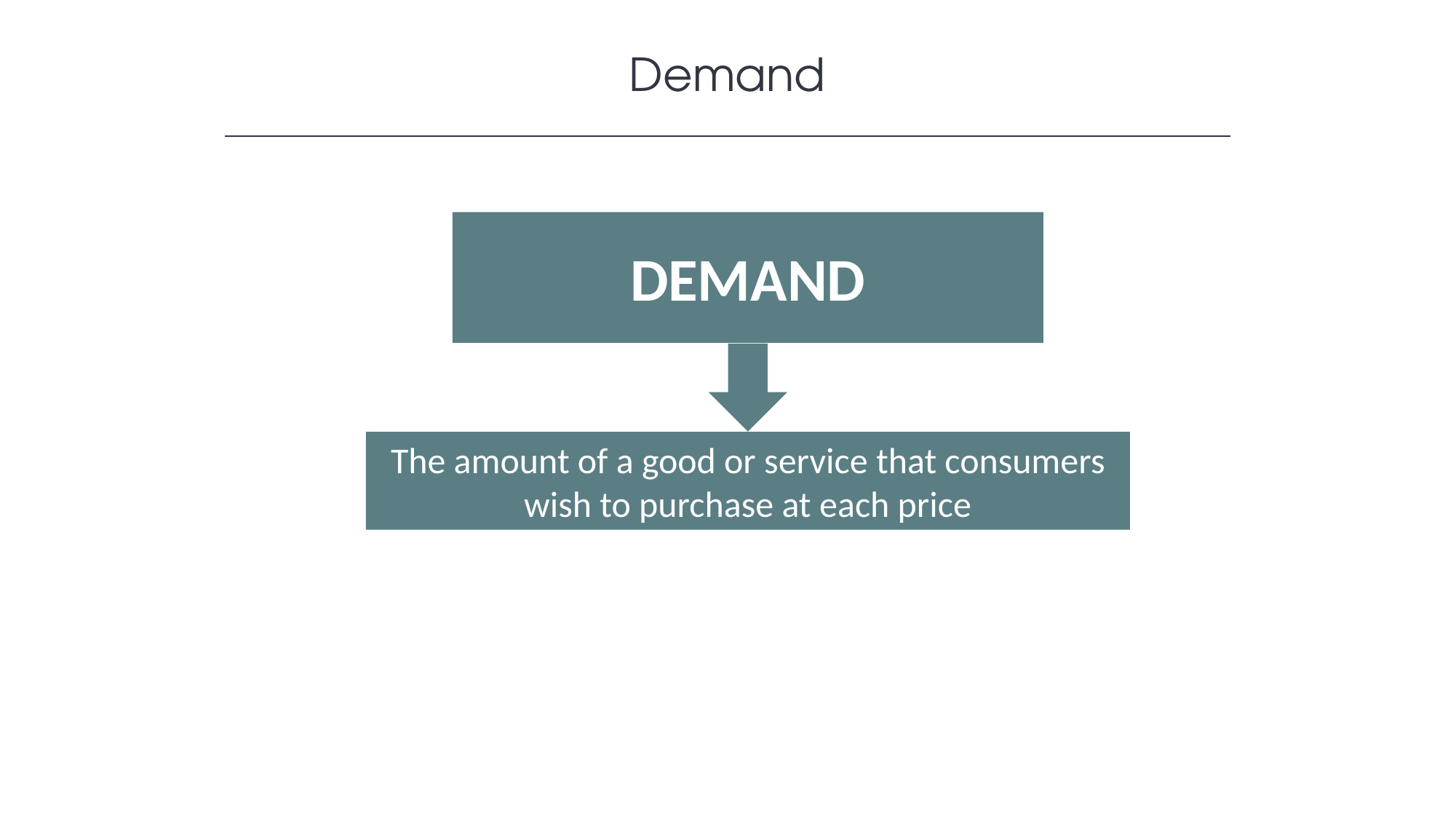

Demand

DEMAND

The amount of a good or service that consumers wish to purchase at each price